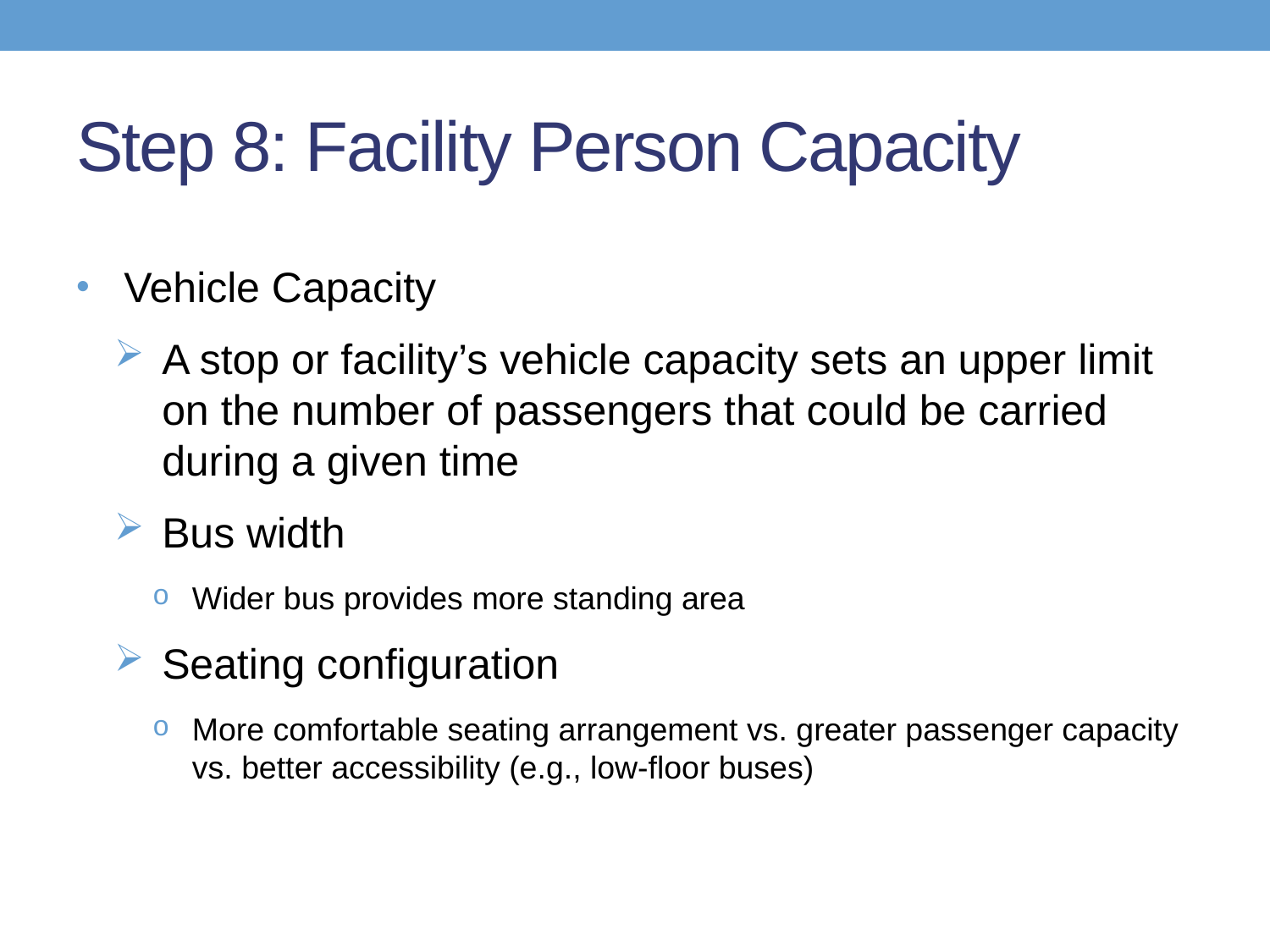

# Step 8: Facility Person Capacity
Vehicle Capacity
A stop or facility’s vehicle capacity sets an upper limit on the number of passengers that could be carried during a given time
Bus width
Wider bus provides more standing area
Seating configuration
More comfortable seating arrangement vs. greater passenger capacity vs. better accessibility (e.g., low-floor buses)